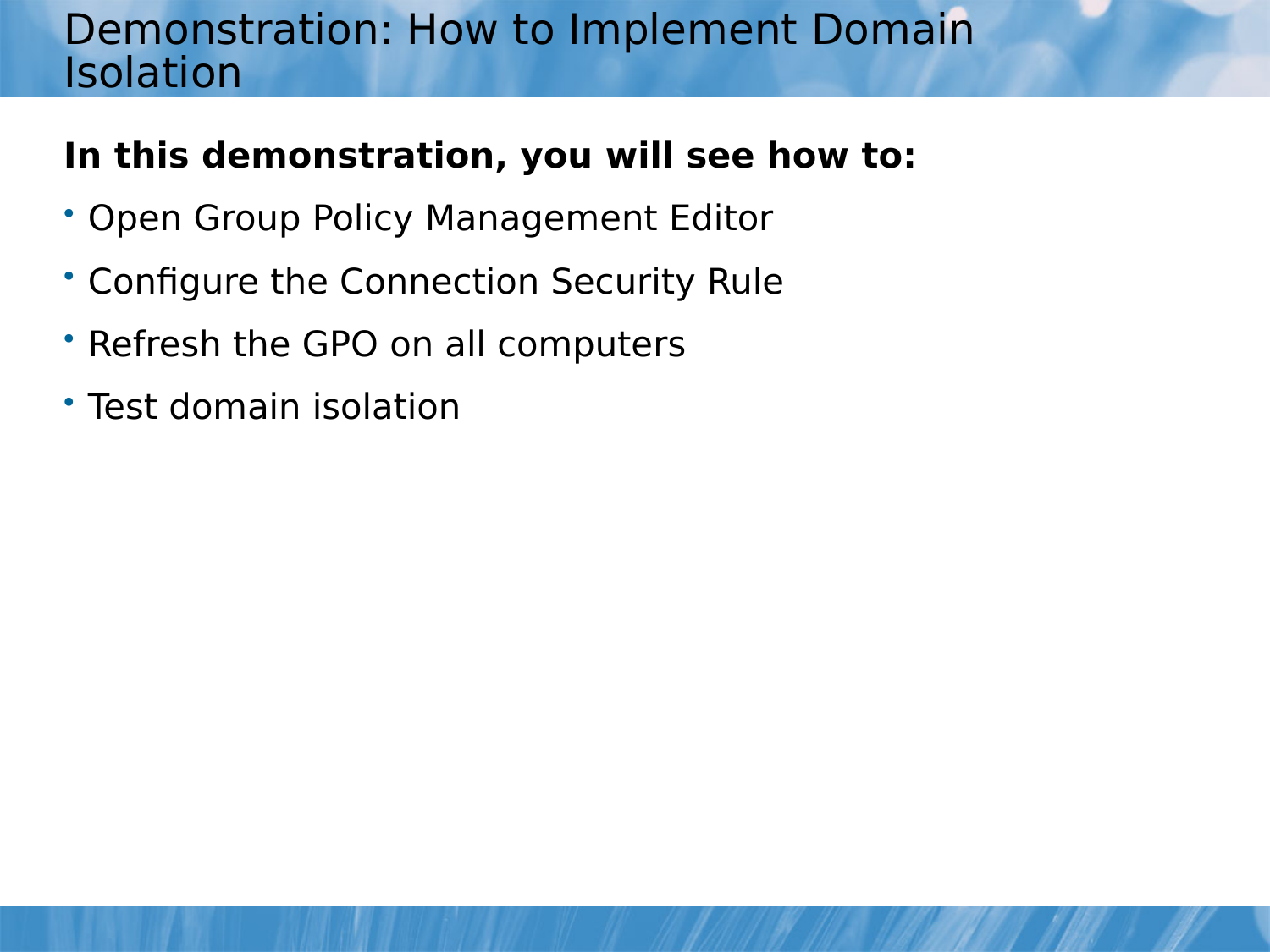

# Demonstration: How to Implement Domain Isolation
In this demonstration, you will see how to:
Open Group Policy Management Editor
Configure the Connection Security Rule
Refresh the GPO on all computers
Test domain isolation